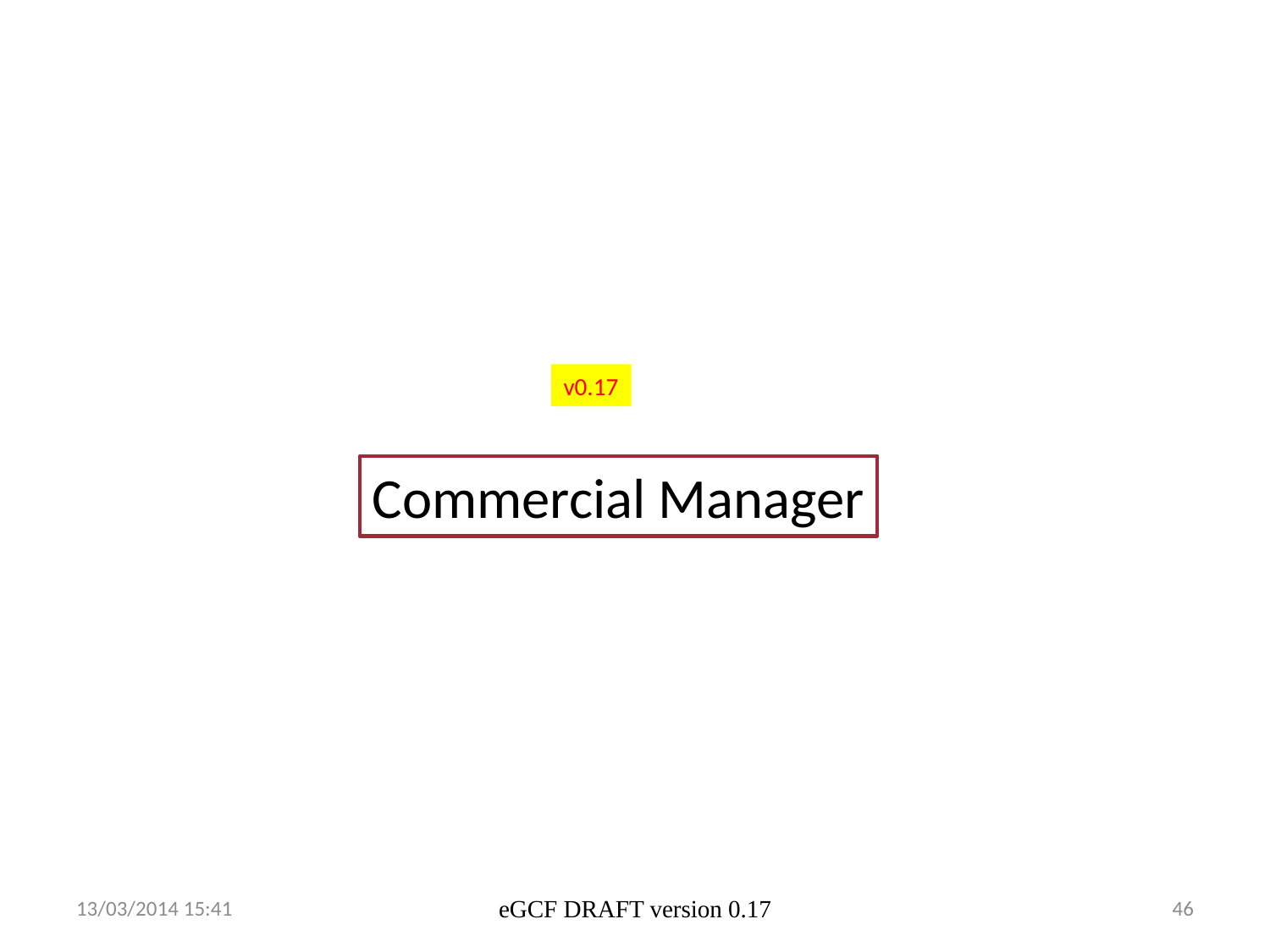

v0.17
Commercial Manager
13/03/2014 15:41
eGCF DRAFT version 0.17
46